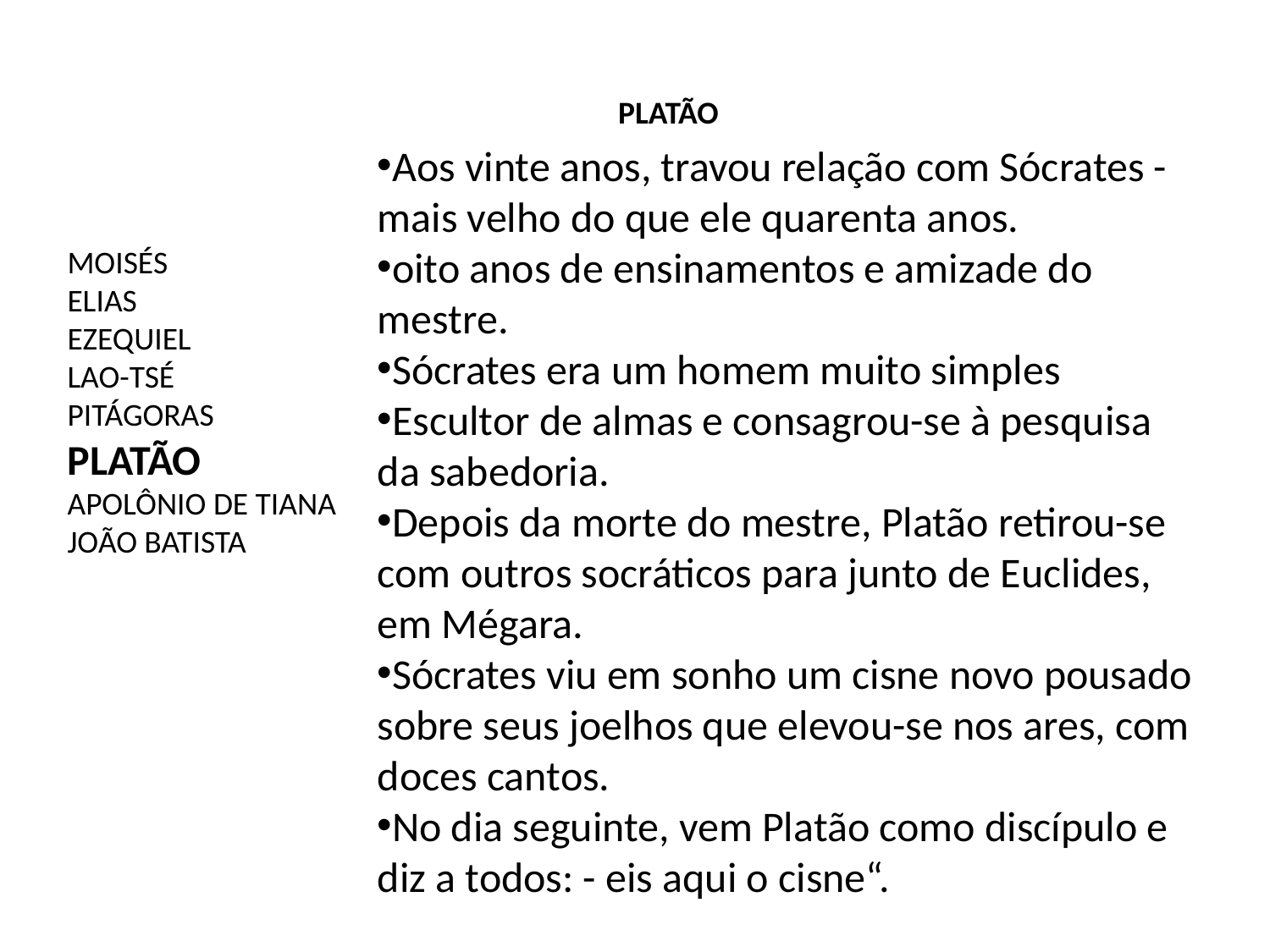

PLATÃO
Aos vinte anos, travou relação com Sócrates - mais velho do que ele quarenta anos.
oito anos de ensinamentos e amizade do mestre.
Sócrates era um homem muito simples
Escultor de almas e consagrou-se à pesquisa da sabedoria.
Depois da morte do mestre, Platão retirou-se com outros socráticos para junto de Euclides, em Mégara.
Sócrates viu em sonho um cisne novo pousado sobre seus joelhos que elevou-se nos ares, com doces cantos.
No dia seguinte, vem Platão como discípulo e diz a todos: - eis aqui o cisne“.
MOISÉS
ELIAS
EZEQUIEL
LAO-TSÉ
PITÁGORAS
PLATÃO
APOLÔNIO DE TIANA
JOÃO BATISTA